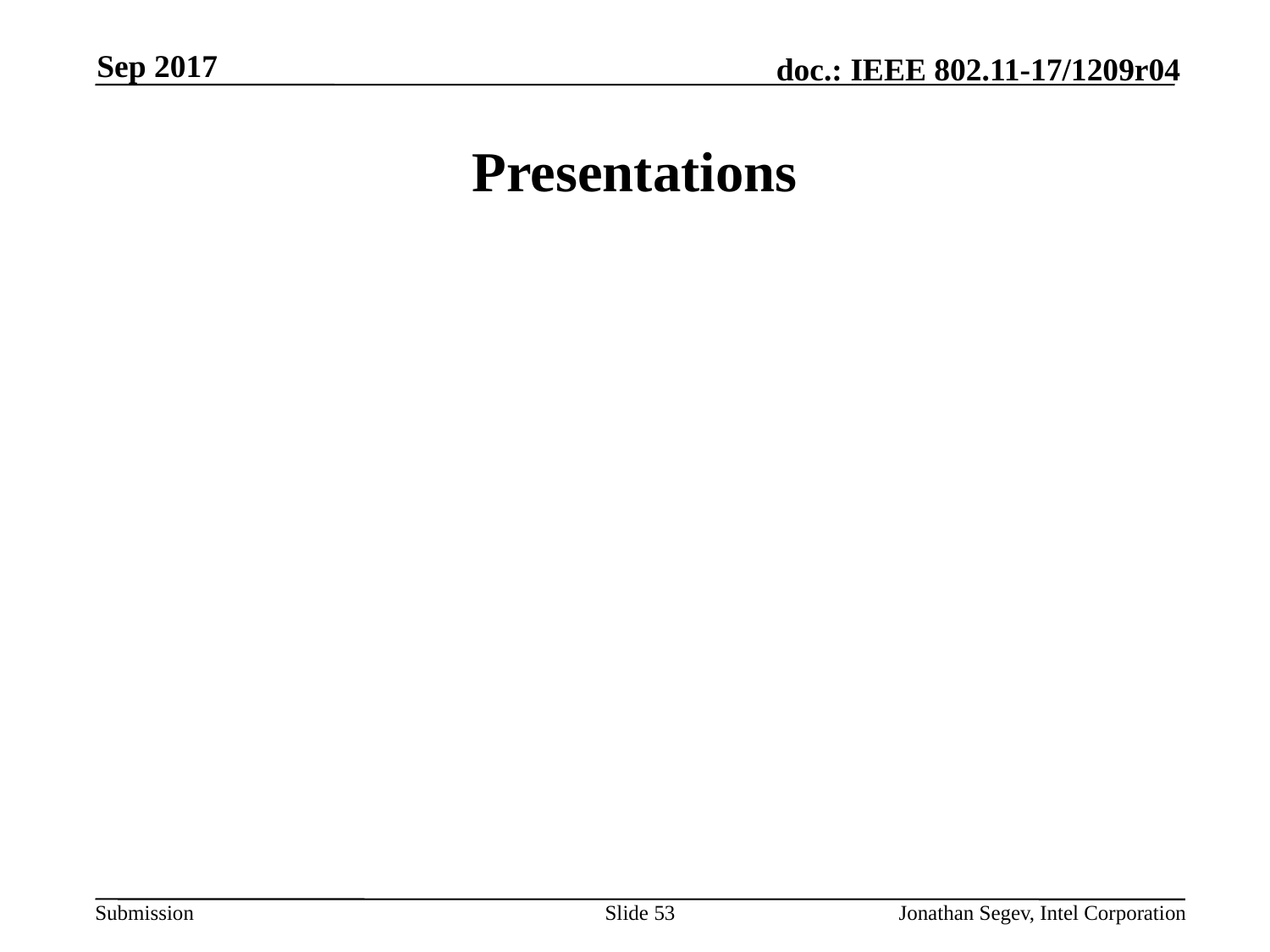

Sep 2017
# Presentations

Slide 53
Jonathan Segev, Intel Corporation